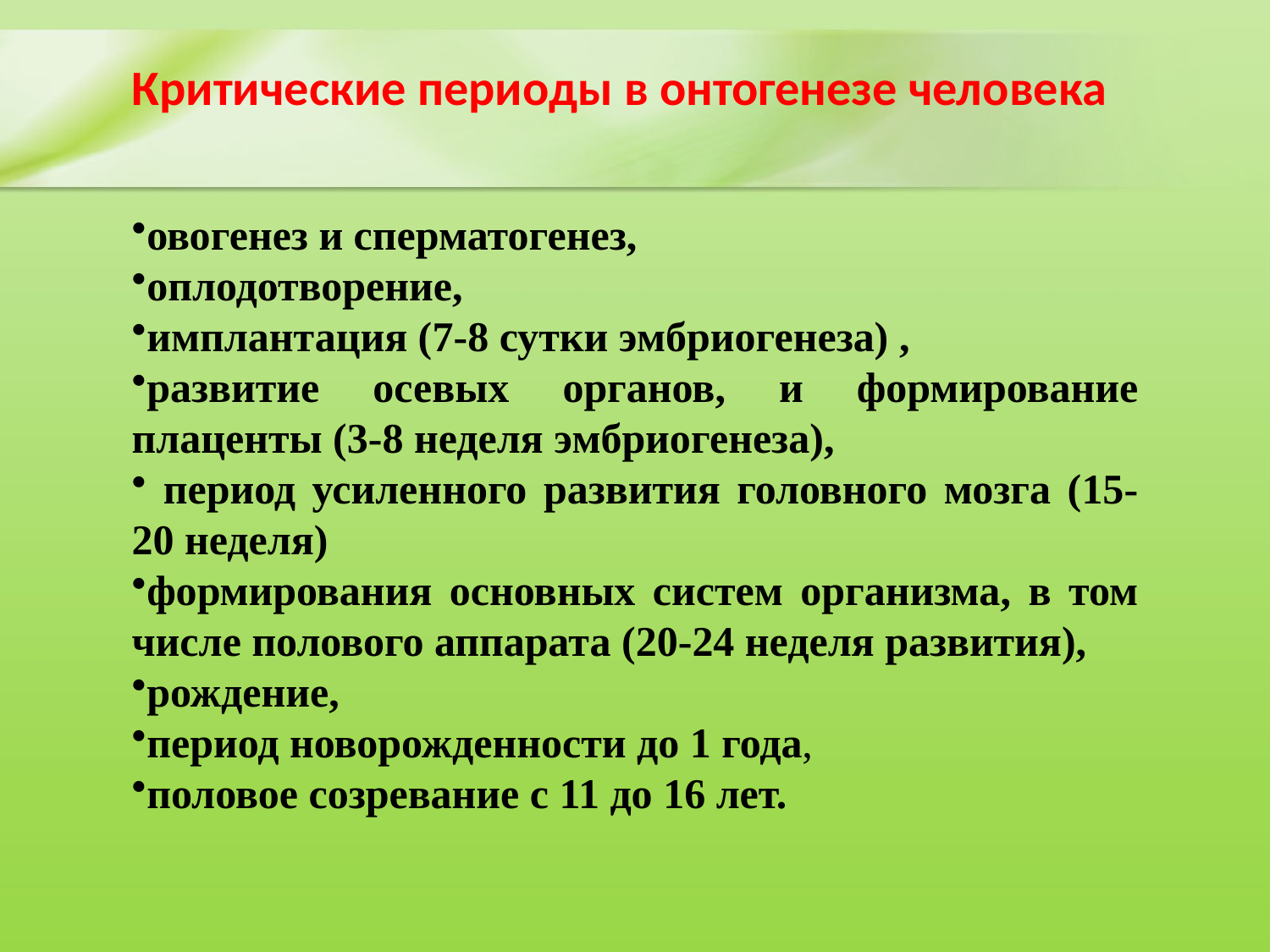

Критические периоды в онтогенезе человека
овогенез и сперматогенез,
оплодотворение,
имплантация (7-8 сутки эмбриогенеза) ,
развитие осевых органов, и формирование плаценты (3-8 неделя эмбриогенеза),
 период усиленного развития головного мозга (15-20 неделя)
формирования основных систем организма, в том числе полового аппарата (20-24 неделя развития),
рождение,
период новорожденности до 1 года,
половое созревание с 11 до 16 лет.